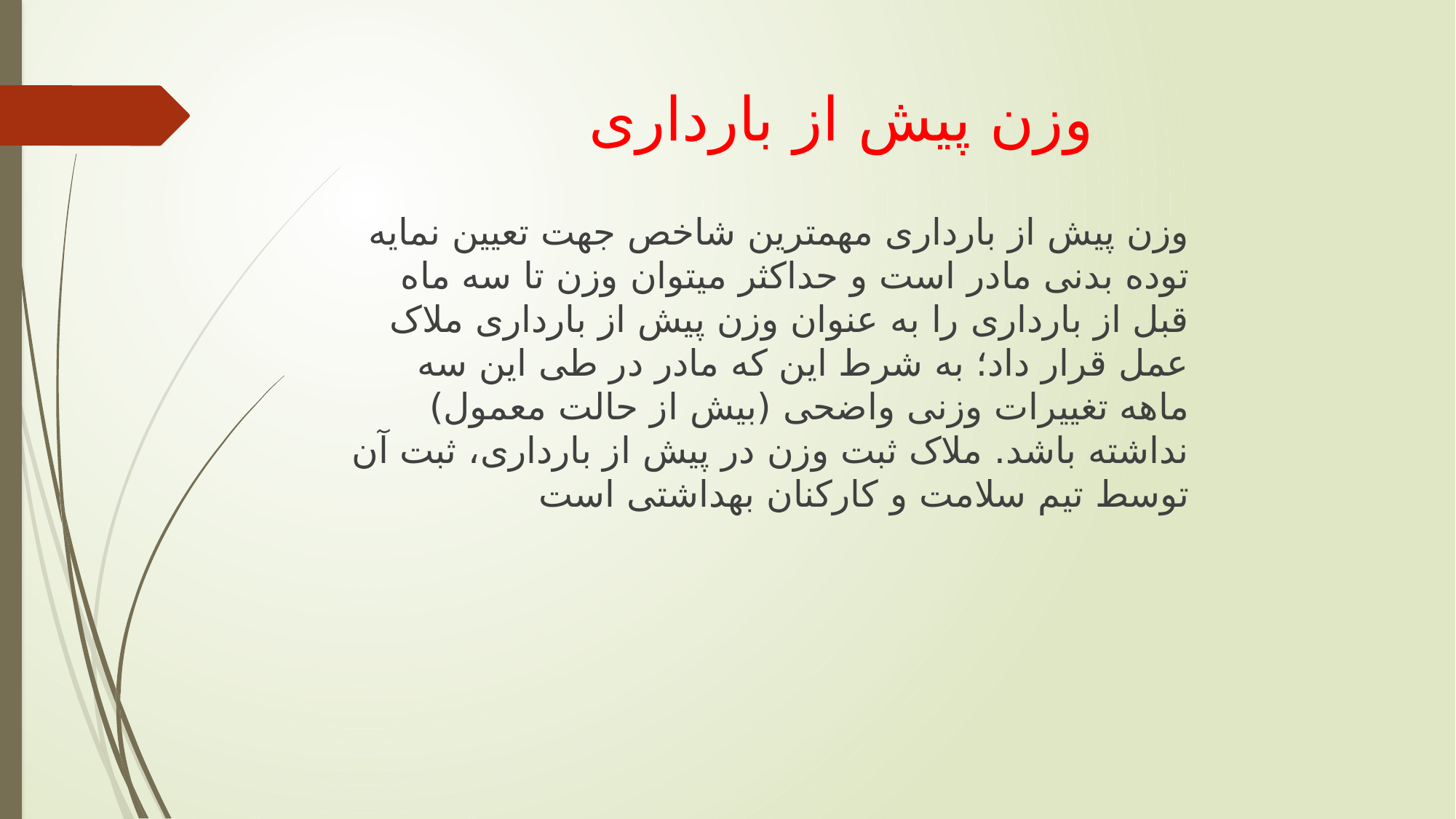

# وزن پیش از بارداری
وزن پیش از بارداری مهمترین شاخص جهت تعیین نمایه توده بدنی مادر است و حداکثر میتوان وزن تا سه ماه قبل از بارداری را به عنوان وزن پیش از بارداری ملاک عمل قرار داد؛ به شرط این كه مادر در طی این سه ماهه تغییرات وزنی واضحی (بیش از حالت معمول) نداشته باشد. ملاک ثبت وزن در پیش از بارداری، ثبت آن توسط تیم سلامت و کارکنان بهداشتی است